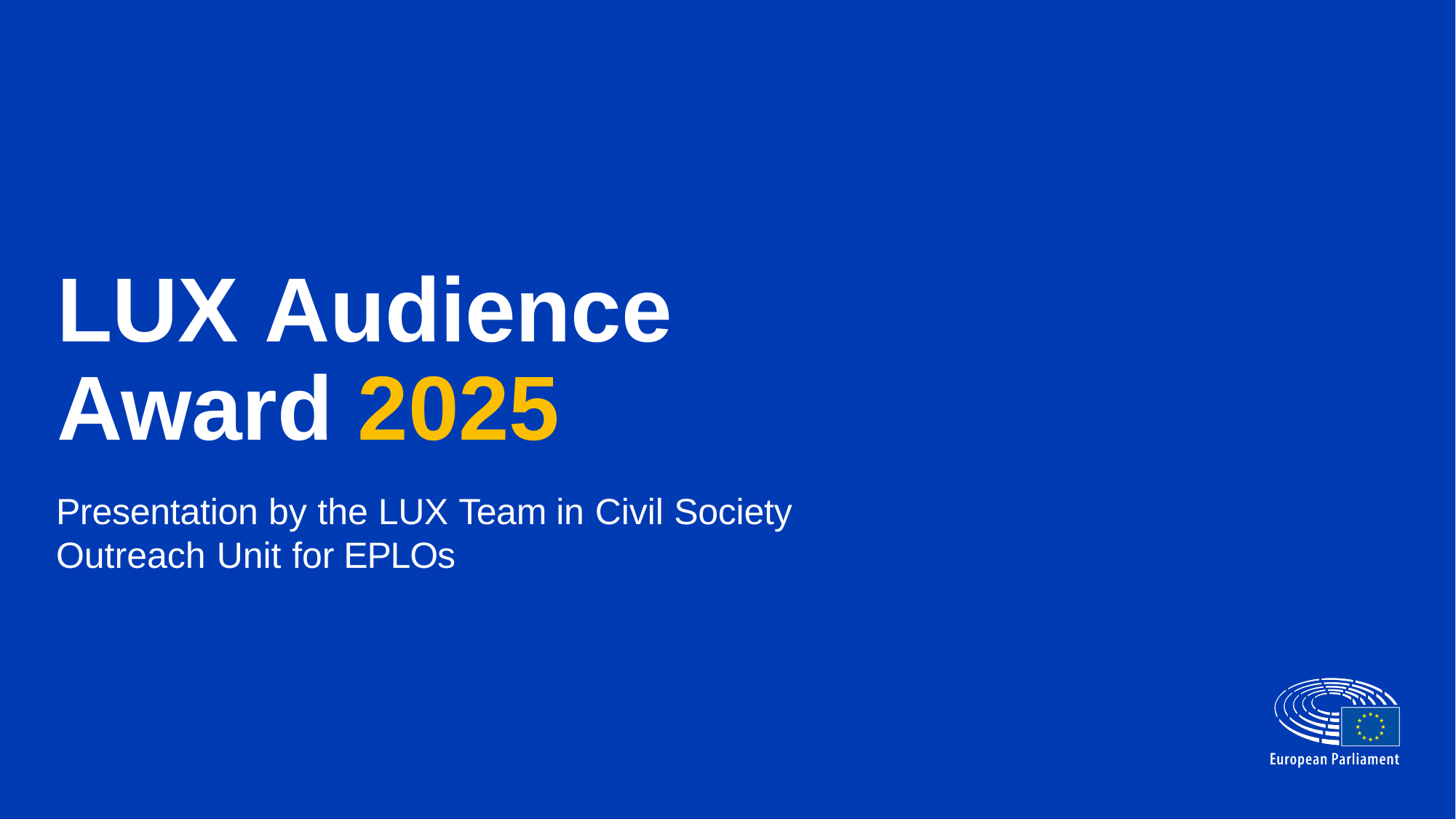

LUX Audience Award 2025
Presentation by the LUX Team in Civil Society Outreach Unit for EPLOs